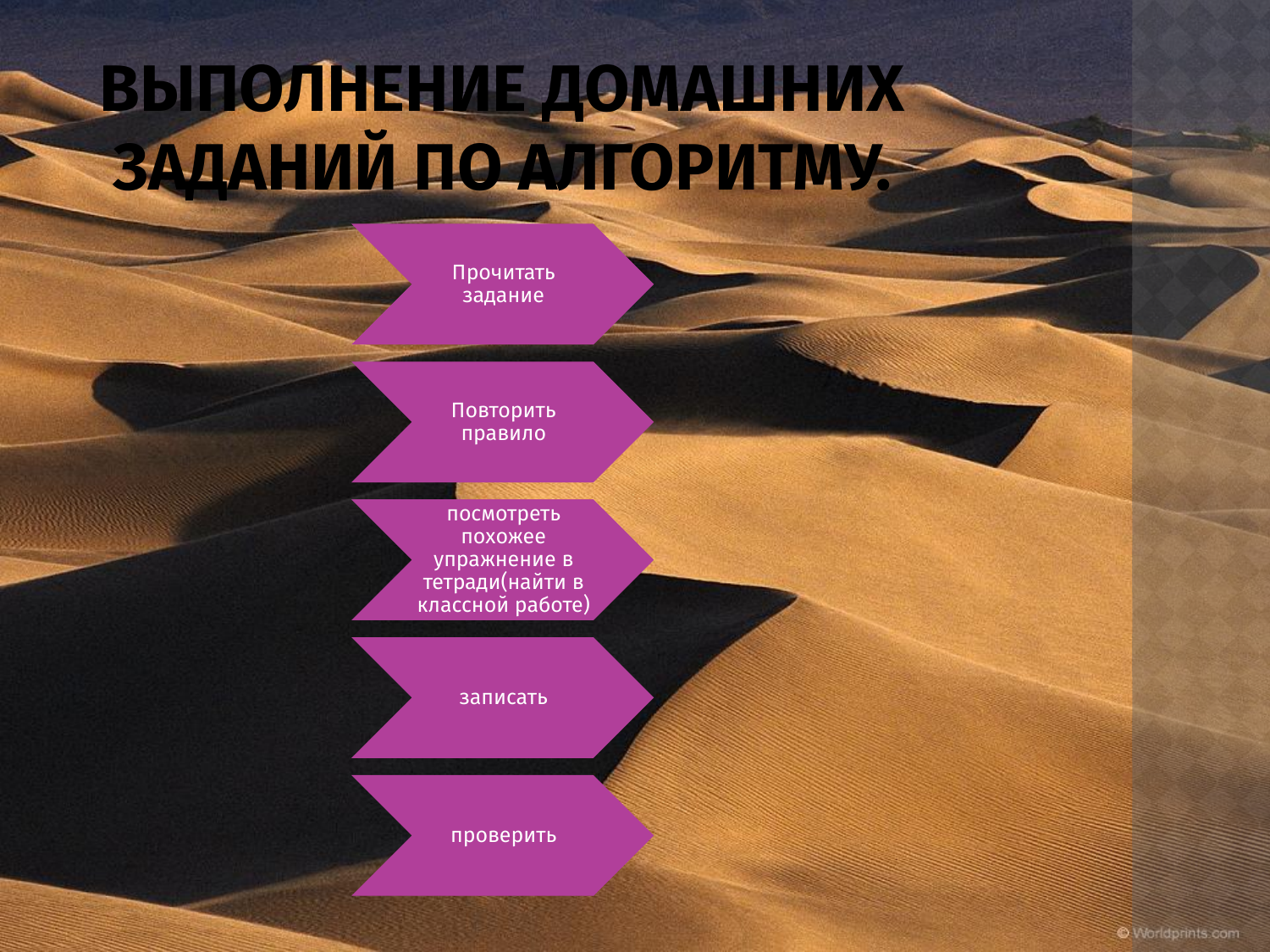

Выполнение домашних заданий по алгоритму.
Прочитать задание
Повторить правило
посмотреть похожее упражнение в тетради(найти в классной работе)
записать
проверить